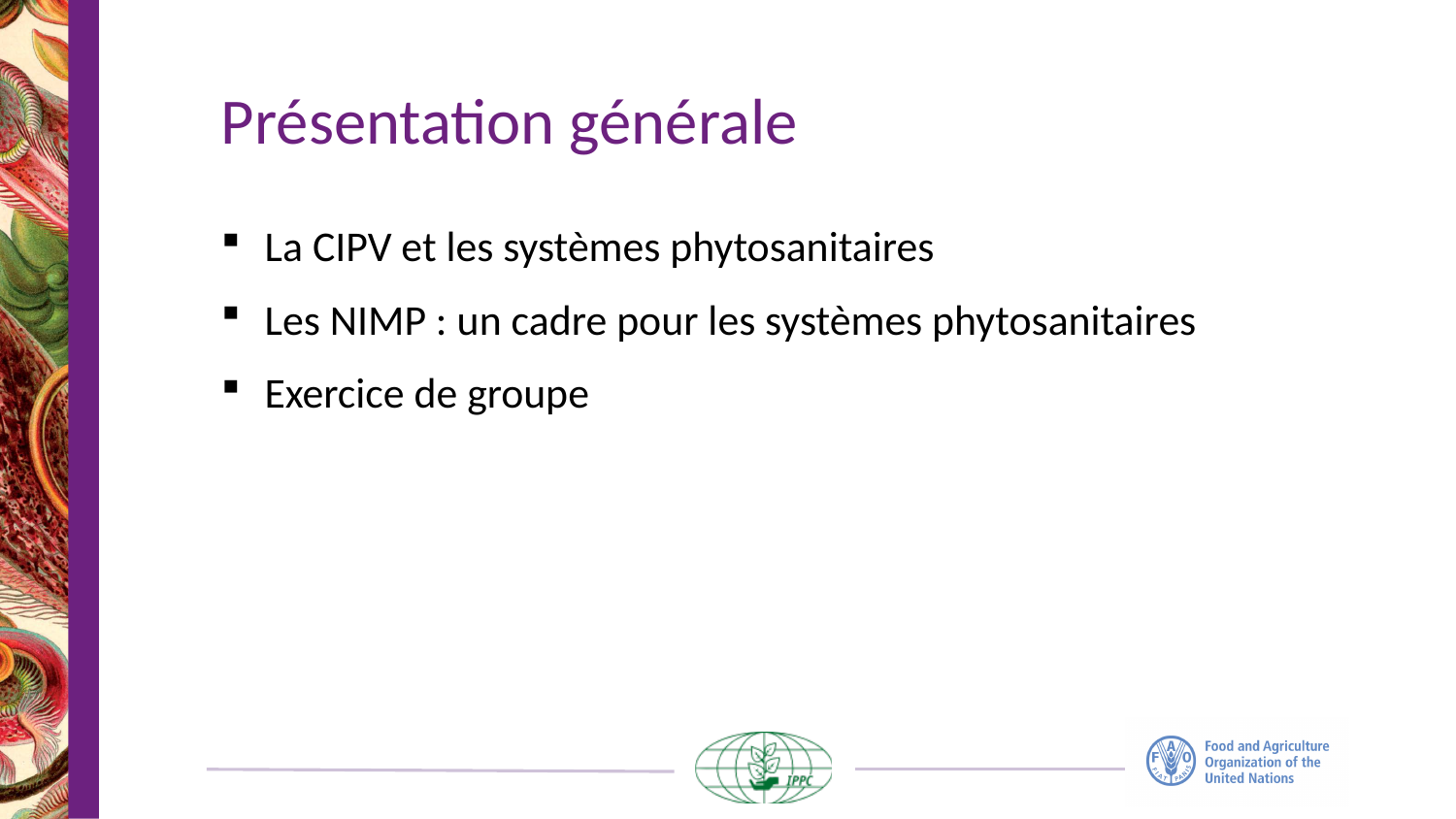

# Présentation générale
La CIPV et les systèmes phytosanitaires
Les NIMP : un cadre pour les systèmes phytosanitaires
Exercice de groupe